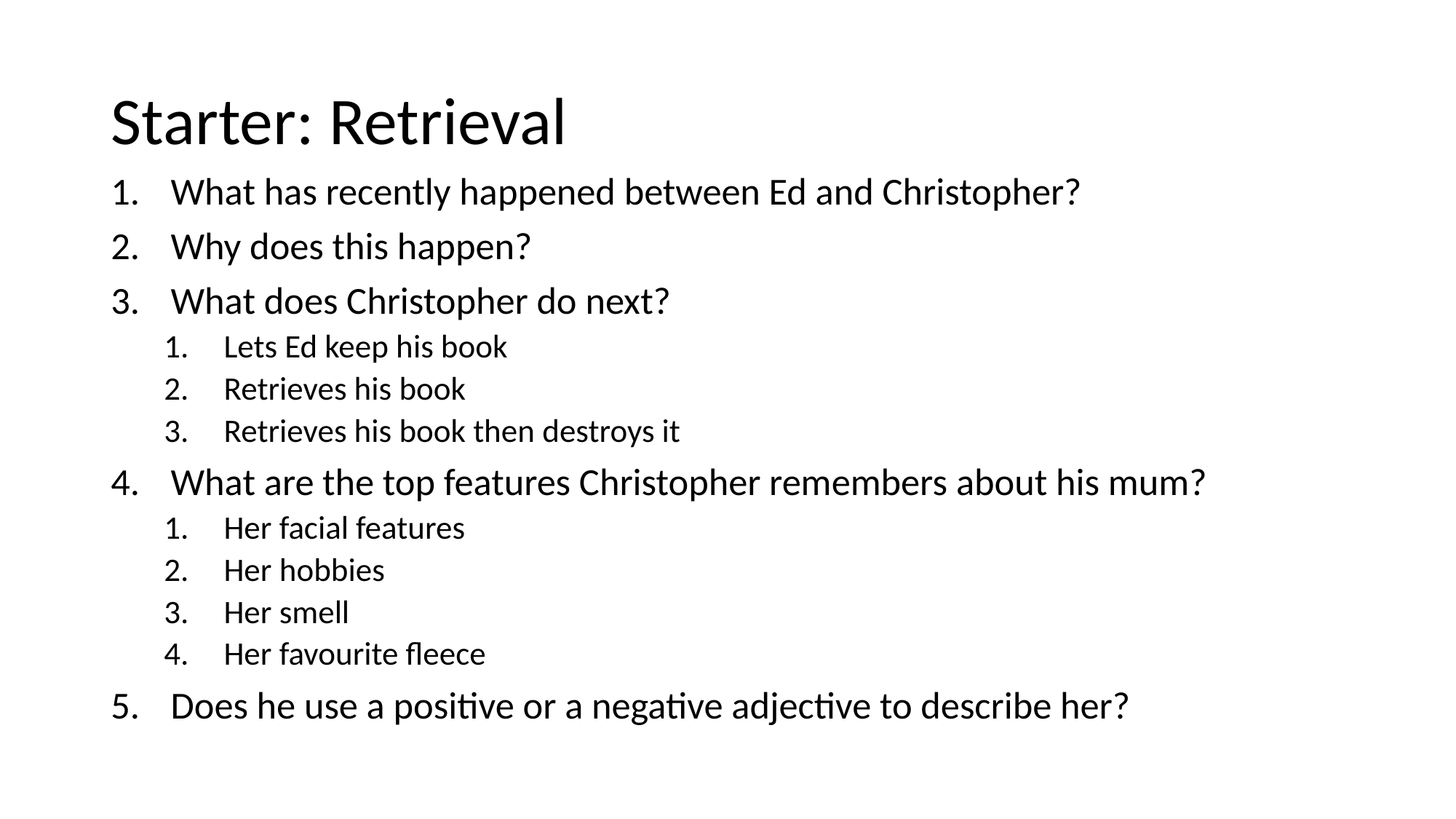

# Starter: Retrieval
What has recently happened between Ed and Christopher?
Why does this happen?
What does Christopher do next?
Lets Ed keep his book
Retrieves his book
Retrieves his book then destroys it
What are the top features Christopher remembers about his mum?
Her facial features
Her hobbies
Her smell
Her favourite fleece
Does he use a positive or a negative adjective to describe her?